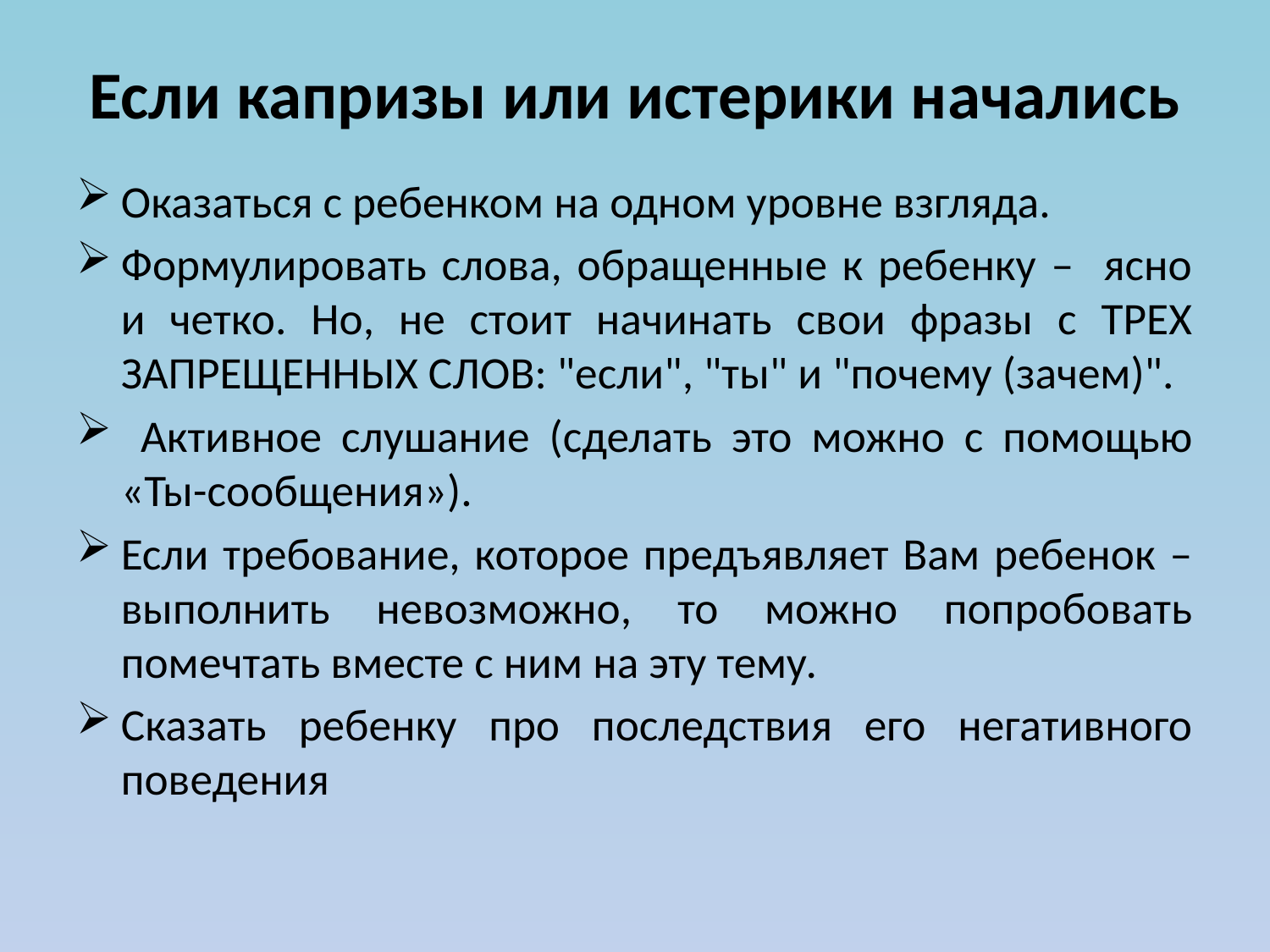

# Если капризы или истерики начались
Оказаться с ребенком на одном уровне взгляда.
Формулировать слова, обращенные к ребенку –  ясно и четко. Но, не стоит начинать свои фразы с ТРЕХ ЗАПРЕЩЕННЫХ СЛОВ: "если", "ты" и "почему (зачем)".
 Активное слушание (сделать это можно с помощью «Ты-сообщения»).
Если требование, которое предъявляет Вам ребенок – выполнить невозможно, то можно попробовать помечтать вместе с ним на эту тему.
Сказать ребенку про последствия его негативного поведения